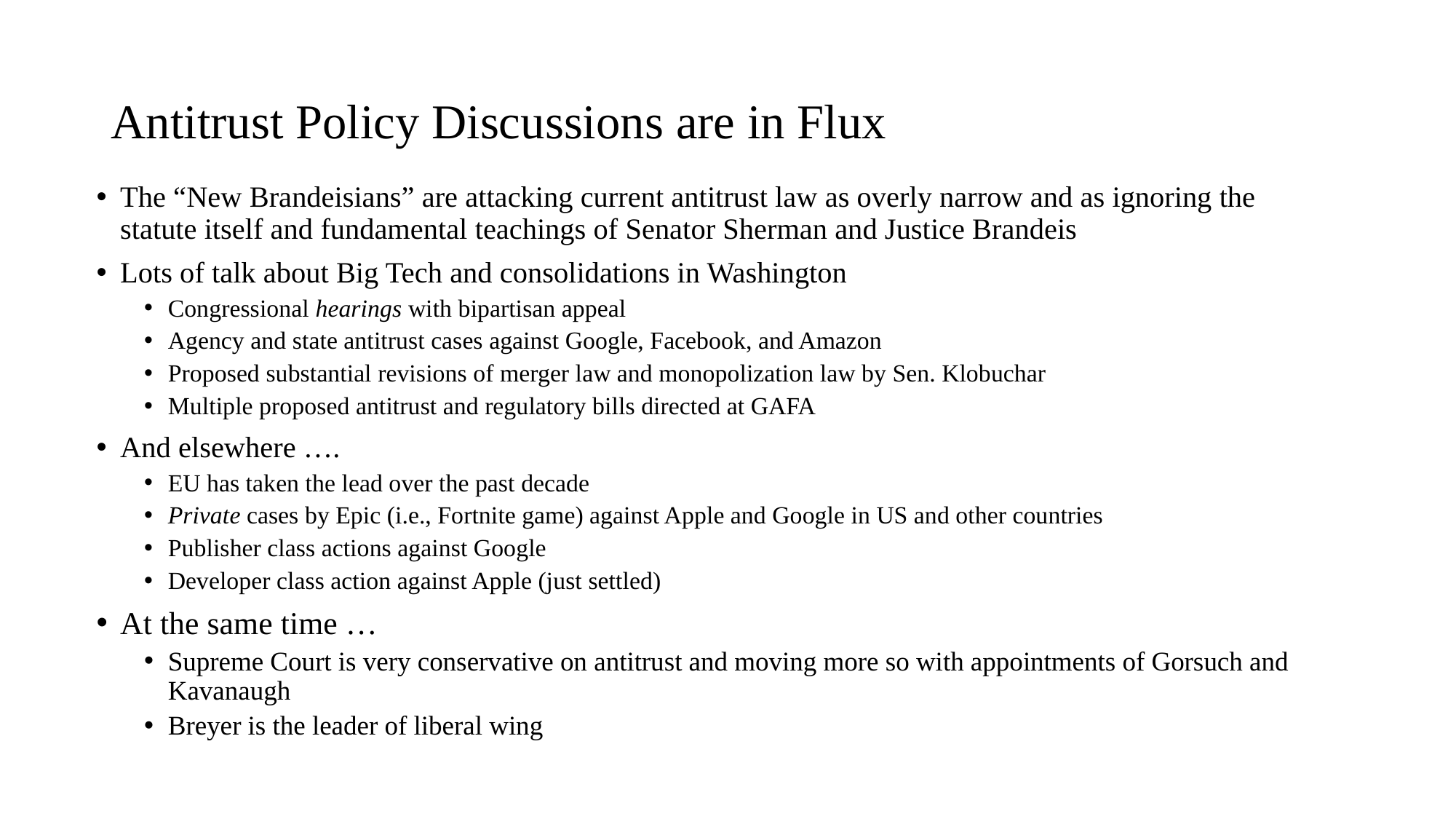

# Antitrust Policy Discussions are in Flux
The “New Brandeisians” are attacking current antitrust law as overly narrow and as ignoring the statute itself and fundamental teachings of Senator Sherman and Justice Brandeis
Lots of talk about Big Tech and consolidations in Washington
Congressional hearings with bipartisan appeal
Agency and state antitrust cases against Google, Facebook, and Amazon
Proposed substantial revisions of merger law and monopolization law by Sen. Klobuchar
Multiple proposed antitrust and regulatory bills directed at GAFA
And elsewhere ….
EU has taken the lead over the past decade
Private cases by Epic (i.e., Fortnite game) against Apple and Google in US and other countries
Publisher class actions against Google
Developer class action against Apple (just settled)
At the same time …
Supreme Court is very conservative on antitrust and moving more so with appointments of Gorsuch and Kavanaugh
Breyer is the leader of liberal wing